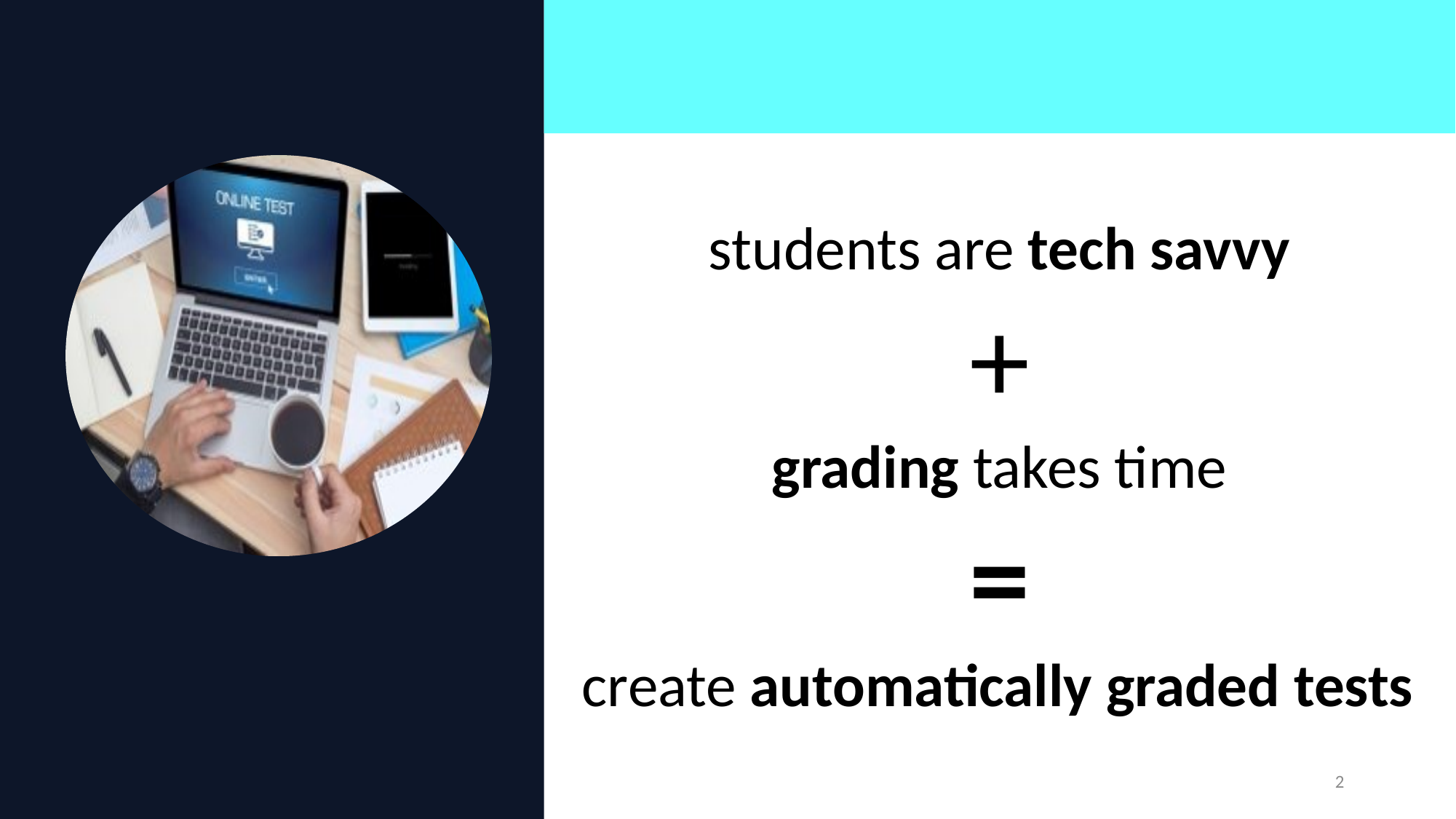

students are tech savvy
+
grading takes time
=
create automatically graded tests

2